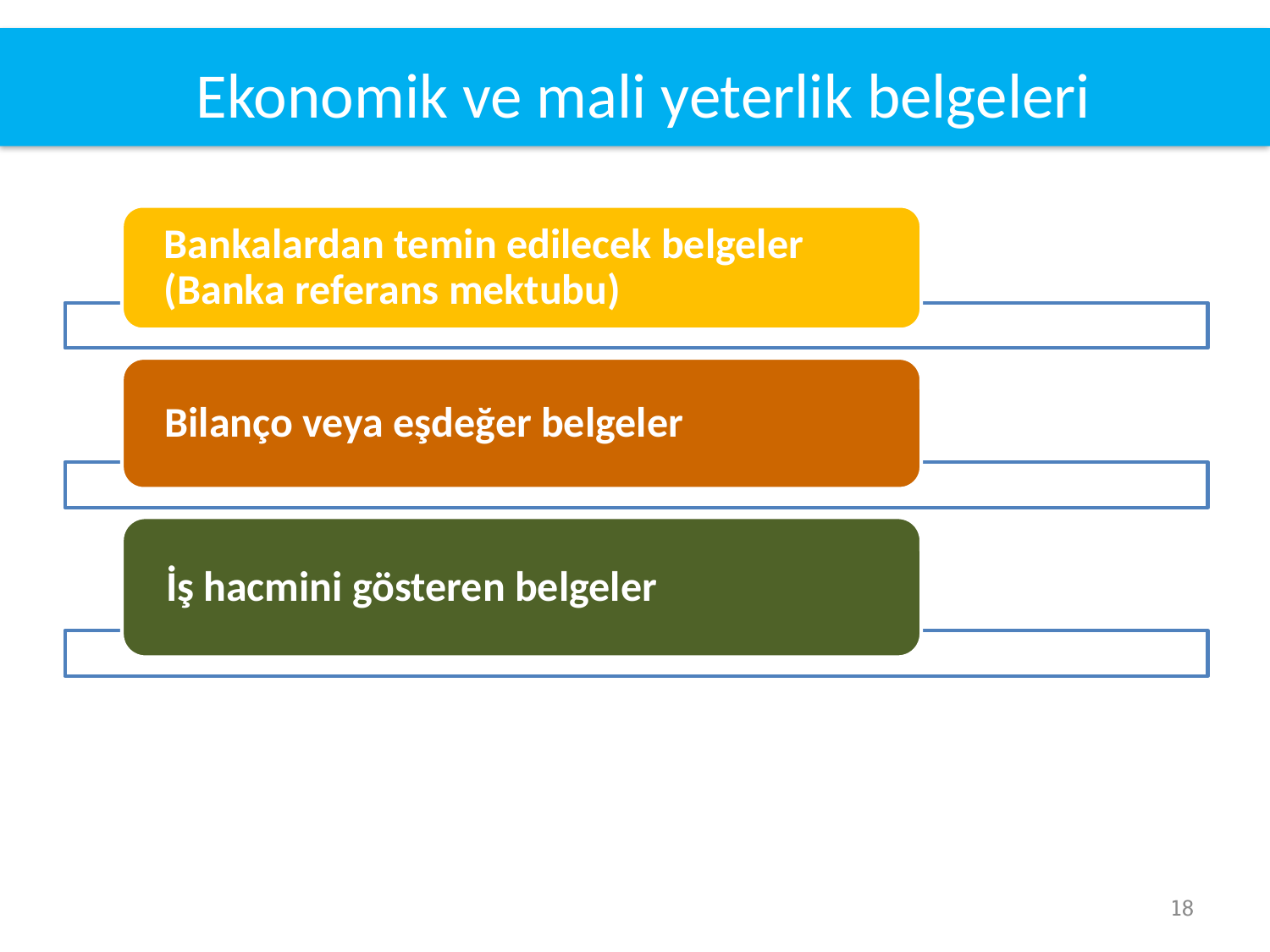

# Ekonomik ve mali yeterlik belgeleri
Bankalardan temin edilecek belgeler (Banka referans mektubu)
Bilanço veya eşdeğer belgeler
İş hacmini gösteren belgeler
18